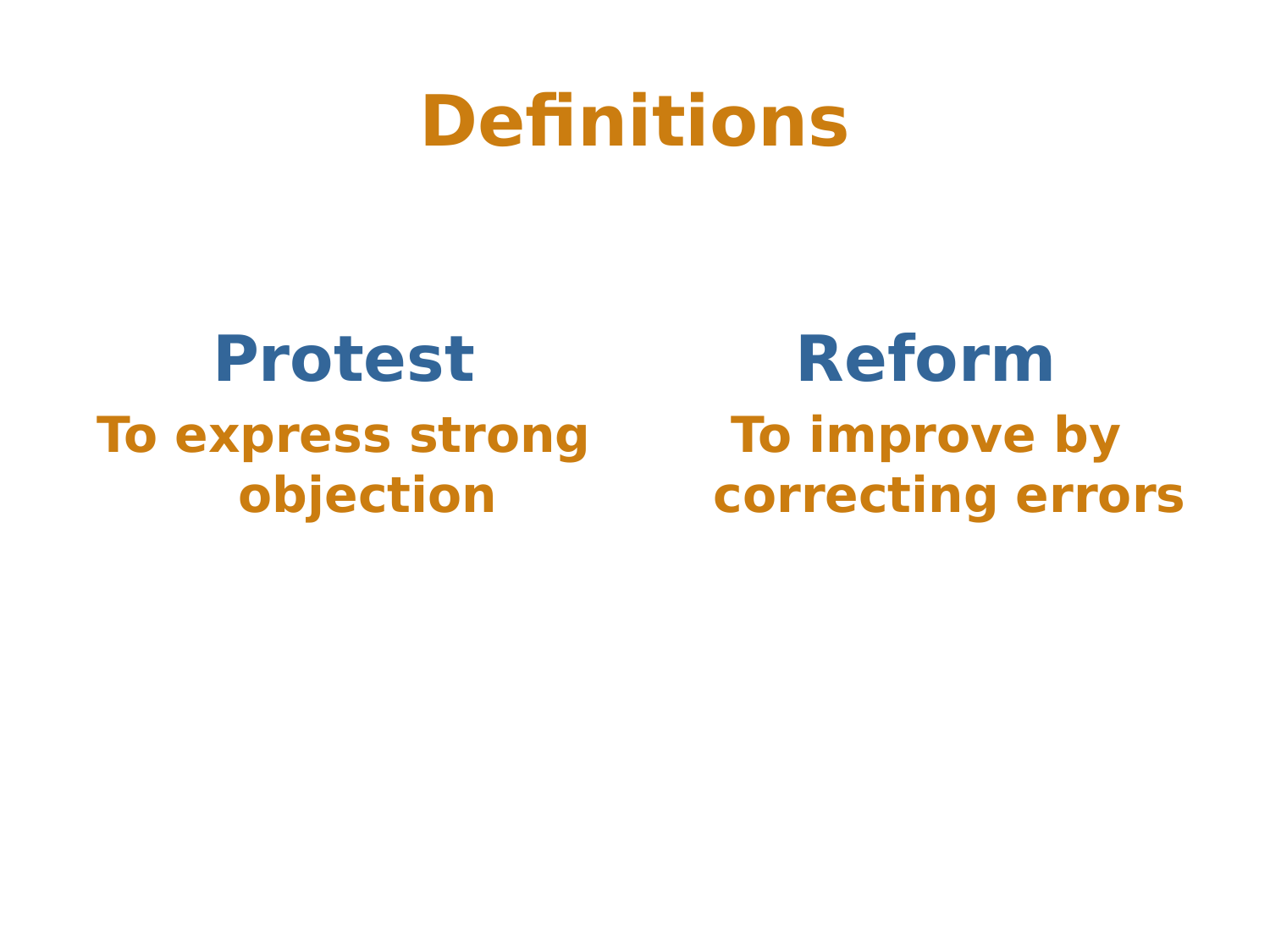

# Definitions

Protest
To express strong objection

Reform
To improve by correcting errors